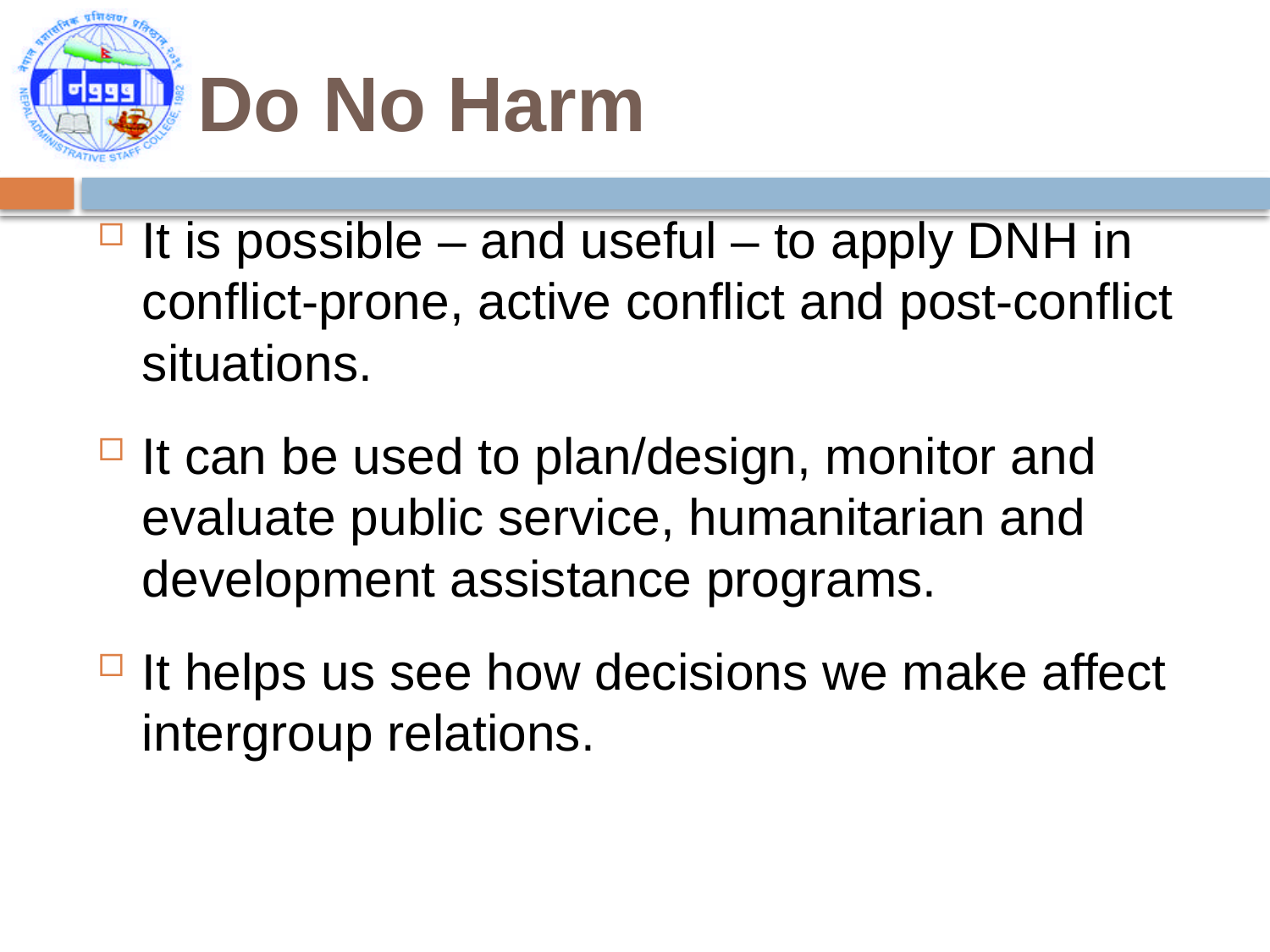

# Do No Harm
It is possible – and useful – to apply DNH in conflict-prone, active conflict and post-conflict situations.
It can be used to plan/design, monitor and evaluate public service, humanitarian and development assistance programs.
It helps us see how decisions we make affect intergroup relations.